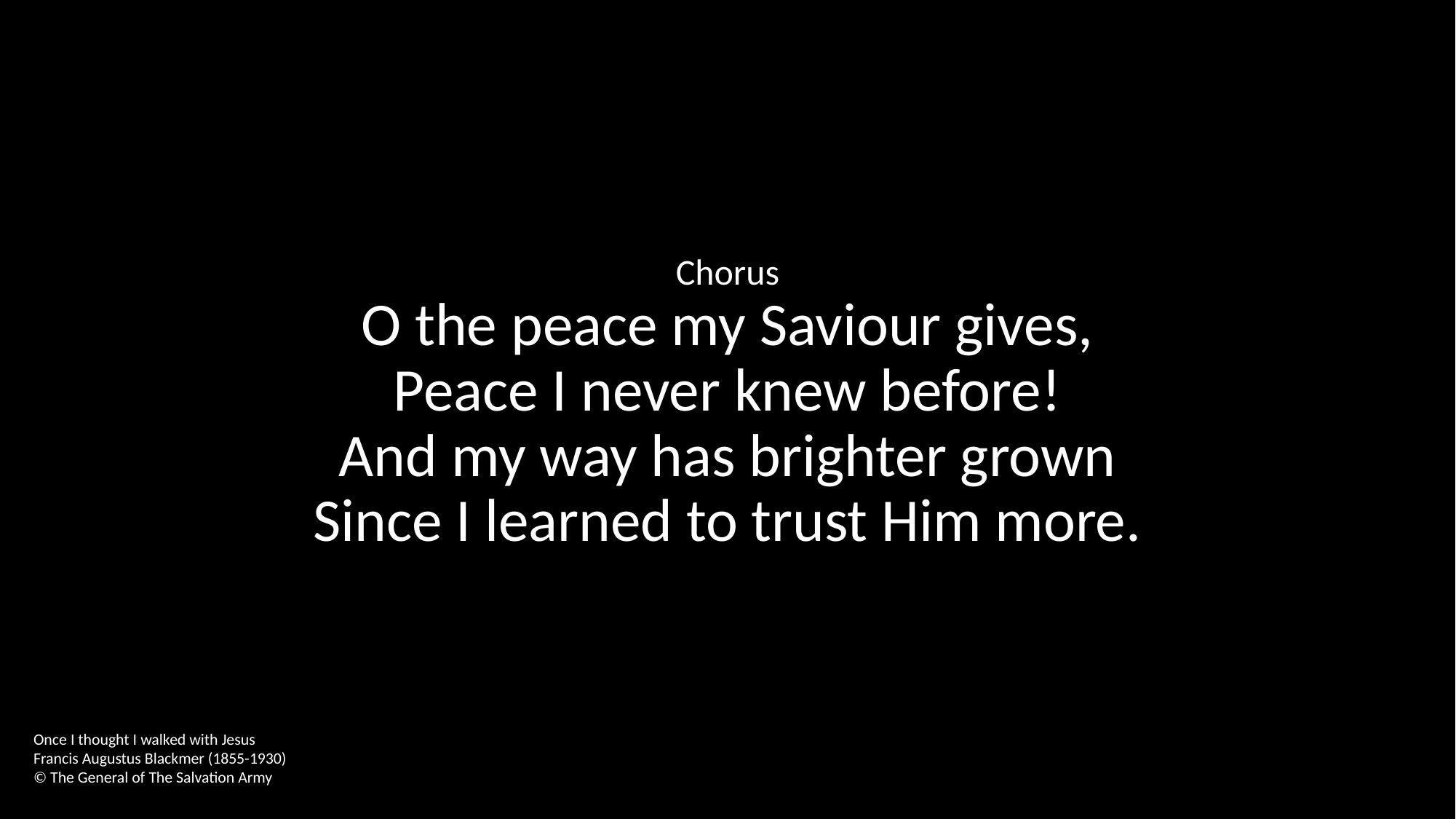

Chorus
O the peace my Saviour gives,
Peace I never knew before!
And my way has brighter grown
Since I learned to trust Him more.
Once I thought I walked with Jesus
Francis Augustus Blackmer (1855-1930)
© The General of The Salvation Army